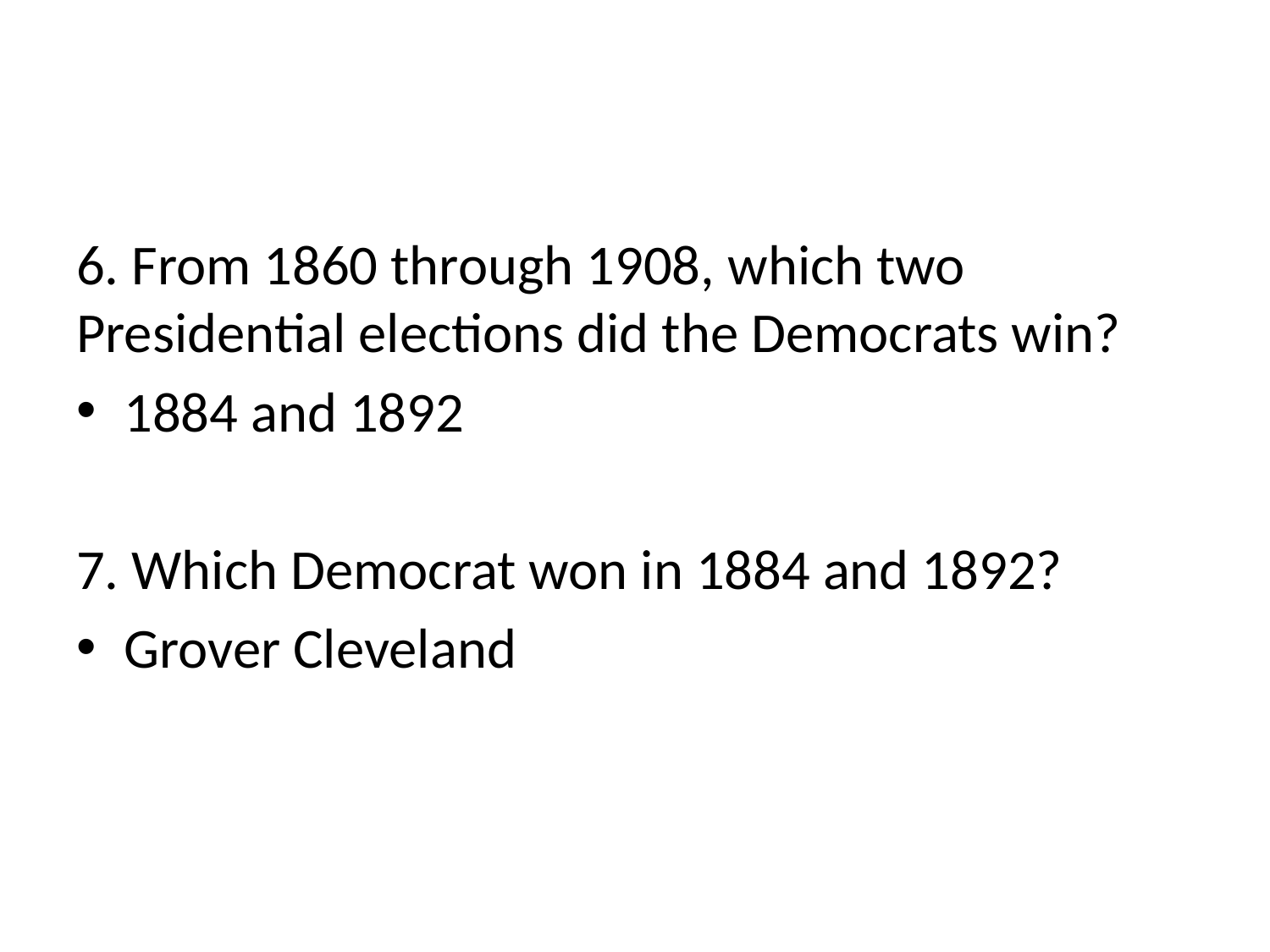

#
6. From 1860 through 1908, which two Presidential elections did the Democrats win?
1884 and 1892

7. Which Democrat won in 1884 and 1892?
Grover Cleveland